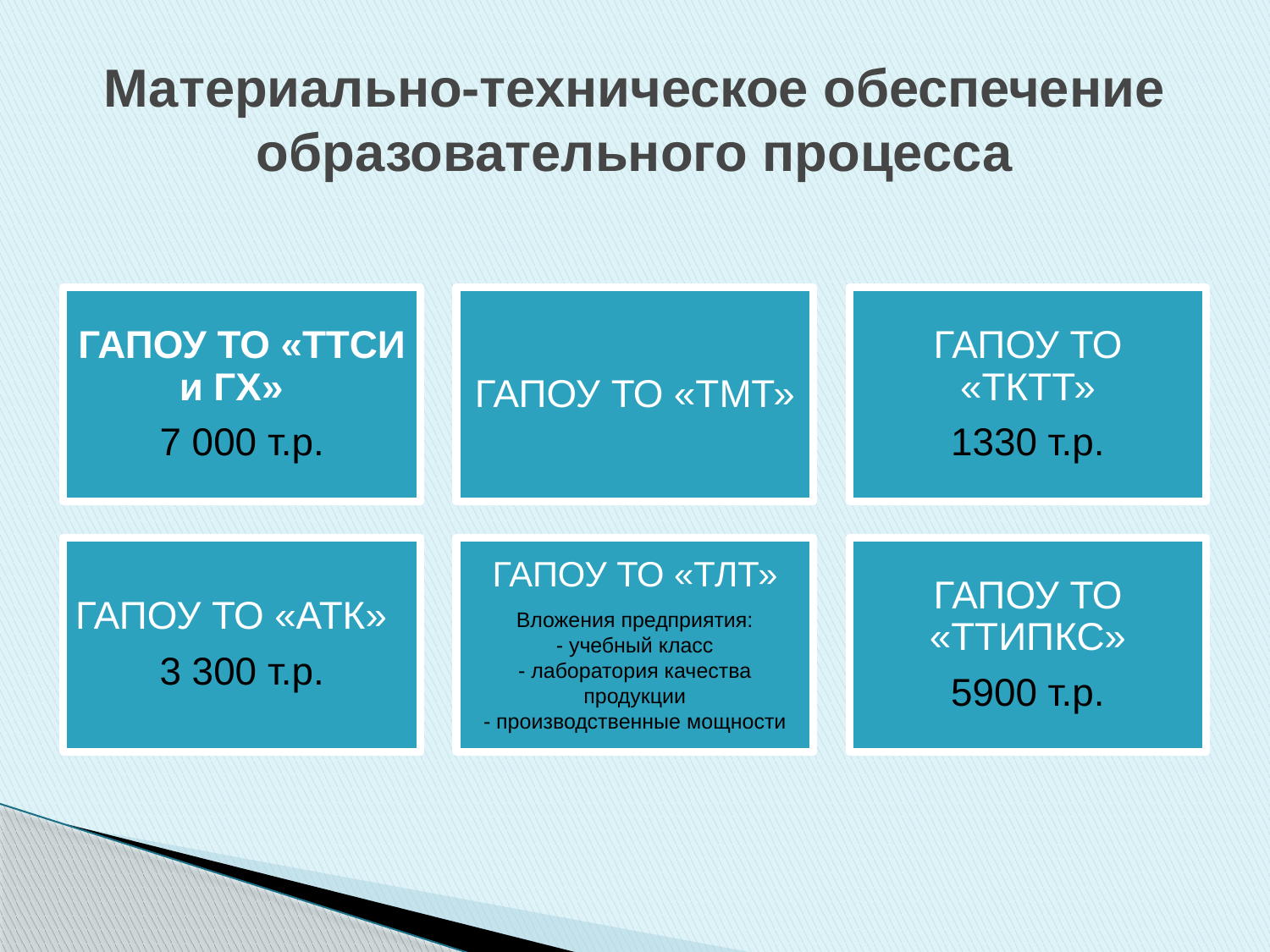

# Материально-техническое обеспечение образовательного процесса
ГАПОУ ТО «ТТСИ и ГХ»
7 000 т.р.
ГАПОУ ТО «ТМТ»
ГАПОУ ТО «ТКТТ»
1330 т.р.
ГАПОУ ТО «АТК»
3 300 т.р.
ГАПОУ ТО «ТЛТ»
Вложения предприятия:
- учебный класс
- лаборатория качества продукции
- производственные мощности
ГАПОУ ТО «ТТИПКС»
5900 т.р.